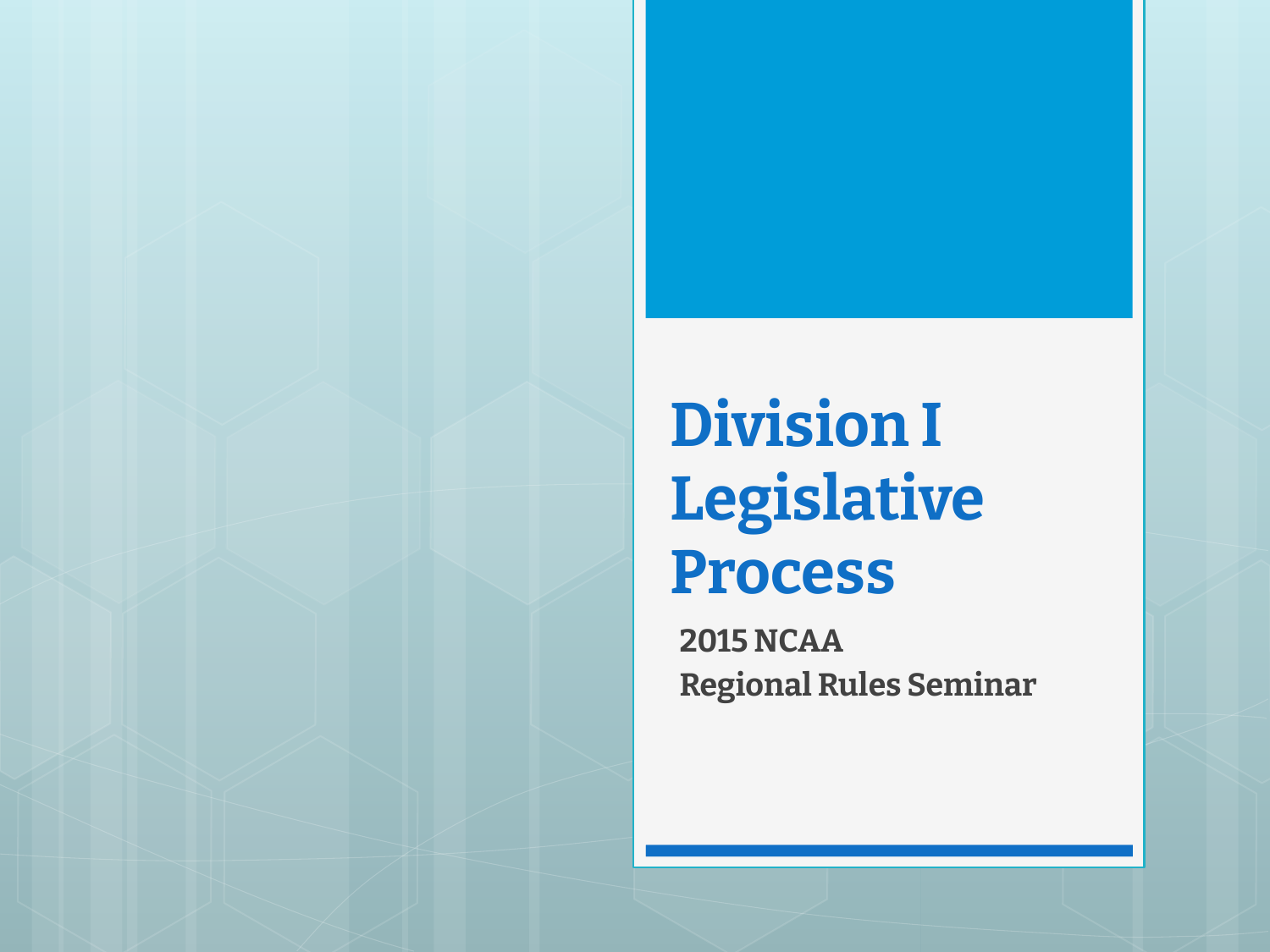

# Division I Legislative Process
2015 NCAA
Regional Rules Seminar